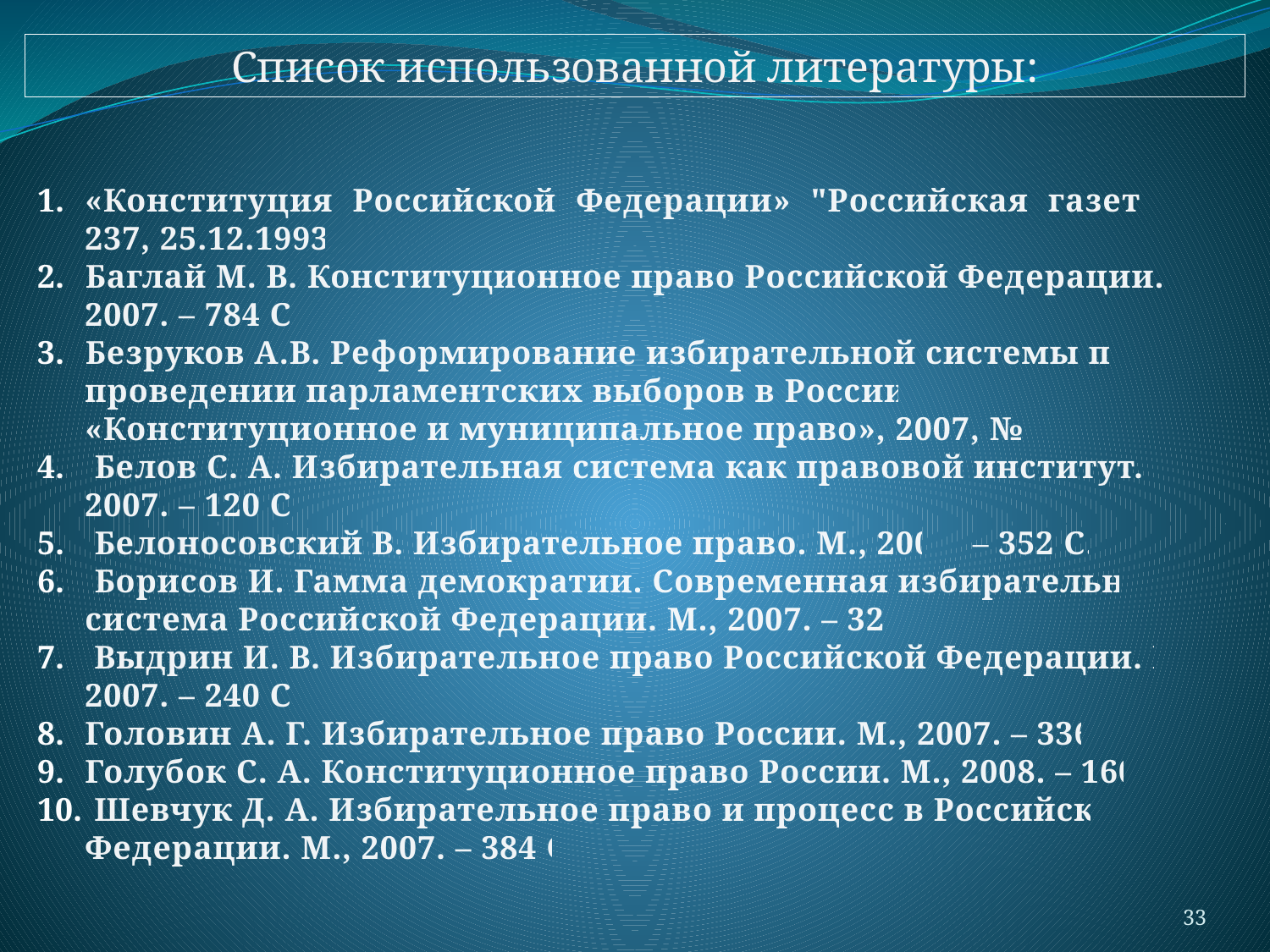

Список использованной литературы:

«Конституция Российской Федерации» "Российская газета", № 237, 25.12.1993.
Баглай М. В. Конституционное право Российской Федерации. М., 2007. – 784 С.
Безруков А.В. Реформирование избирательной системы при проведении парламентских выборов в России // «Конституционное и муниципальное право», 2007, № 23.
 Белов С. А. Избирательная система как правовой институт. М., 2007. – 120 С.
 Белоносовский В. Избирательное право. М., 2007. – 352 С.
 Борисов И. Гамма демократии. Современная избирательная система Российской Федерации. М., 2007. – 32 С.
 Выдрин И. В. Избирательное право Российской Федерации. М., 2007. – 240 С.
Головин А. Г. Избирательное право России. М., 2007. – 336 С.
Голубок С. А. Конституционное право России. М., 2008. – 160 С.
 Шевчук Д. А. Избирательное право и процесс в Российской Федерации. М., 2007. – 384 С.
33